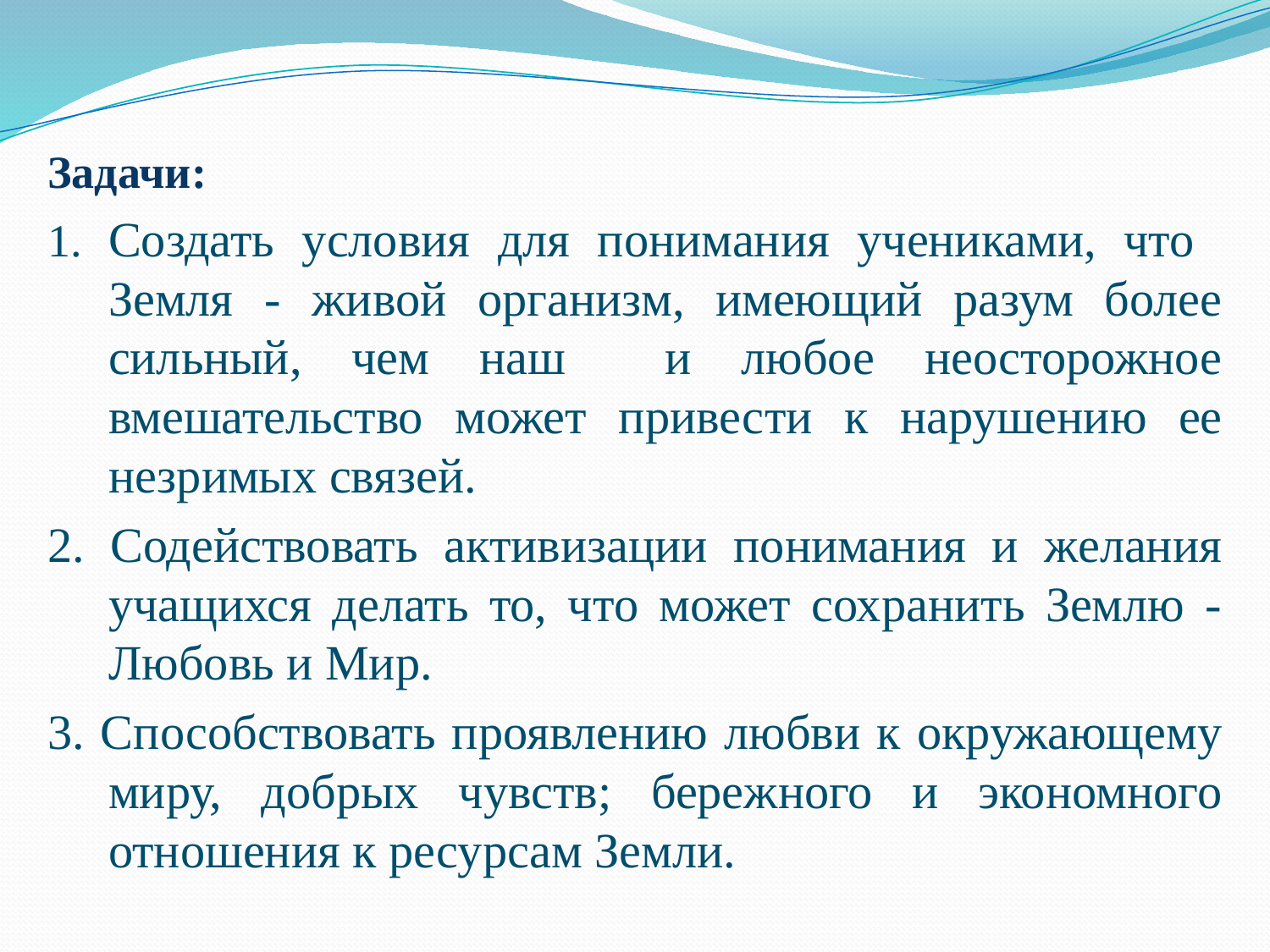

Задачи:
1. Создать условия для понимания учениками, что  Земля - живой организм, имеющий разум более сильный, чем наш  и любое неосторожное вмешательство может привес­ти к нарушению ее незримых связей.
2. Содействовать активизации понимания и желания учащихся делать то, что может сохранить Землю - Любовь и Мир.
3. Способствовать проявлению любви к окружающему миру, добрых чувств; бережного и экономного отношения к ресурсам Земли.